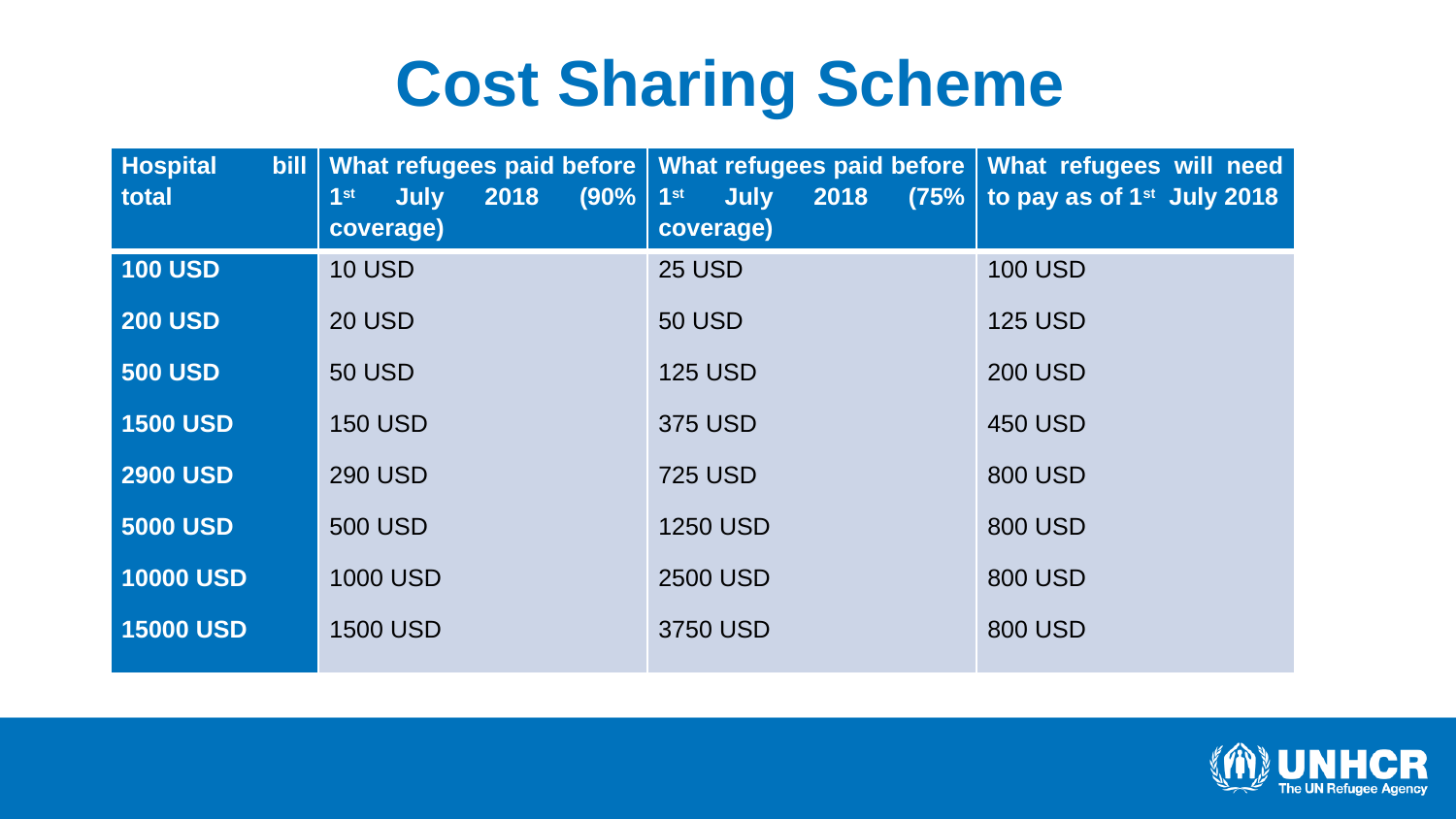

# Cost Sharing Scheme
| Hospital bill total | What refugees paid before 1st July 2018 (90% coverage) | What refugees paid before 1st July 2018 (75% coverage) | What refugees will need to pay as of 1st July 2018 |
| --- | --- | --- | --- |
| 100 USD 200 USD 500 USD 1500 USD 2900 USD 5000 USD 10000 USD 15000 USD | 10 USD 20 USD 50 USD 150 USD 290 USD 500 USD 1000 USD 1500 USD | 25 USD 50 USD 125 USD 375 USD 725 USD 1250 USD 2500 USD 3750 USD | 100 USD 125 USD 200 USD 450 USD 800 USD 800 USD 800 USD 800 USD |